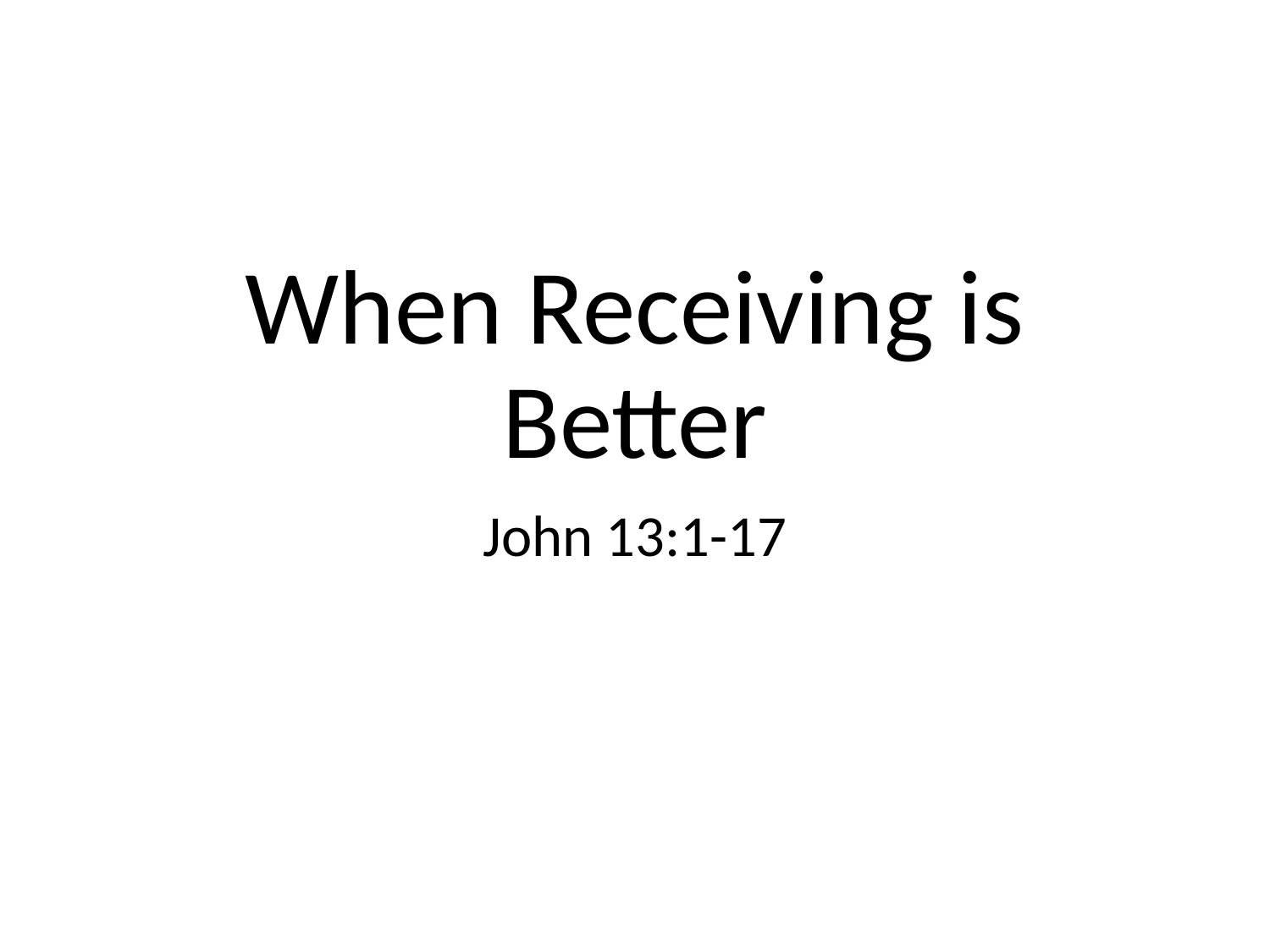

# When Receiving is Better
John 13:1-17